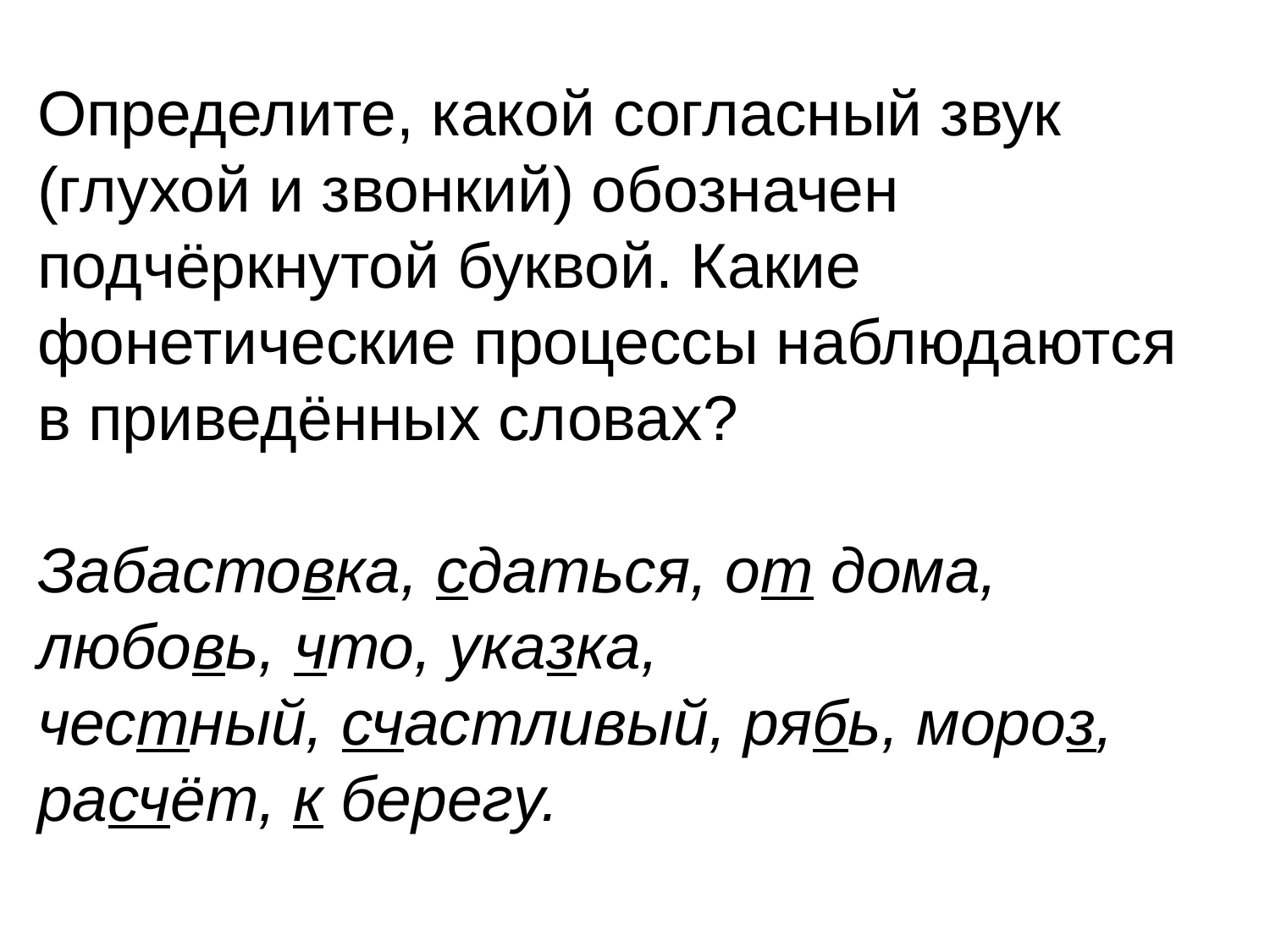

Определите, какой согласный звук (глухой и звонкий) обозначен подчёркнутой буквой. Какие фонетические процессы наблюдаются в приведённых словах?

Забастовка, сдаться, от дома, любовь, что, указка, честный, счастливый, рябь, мороз, расчёт, к берегу.